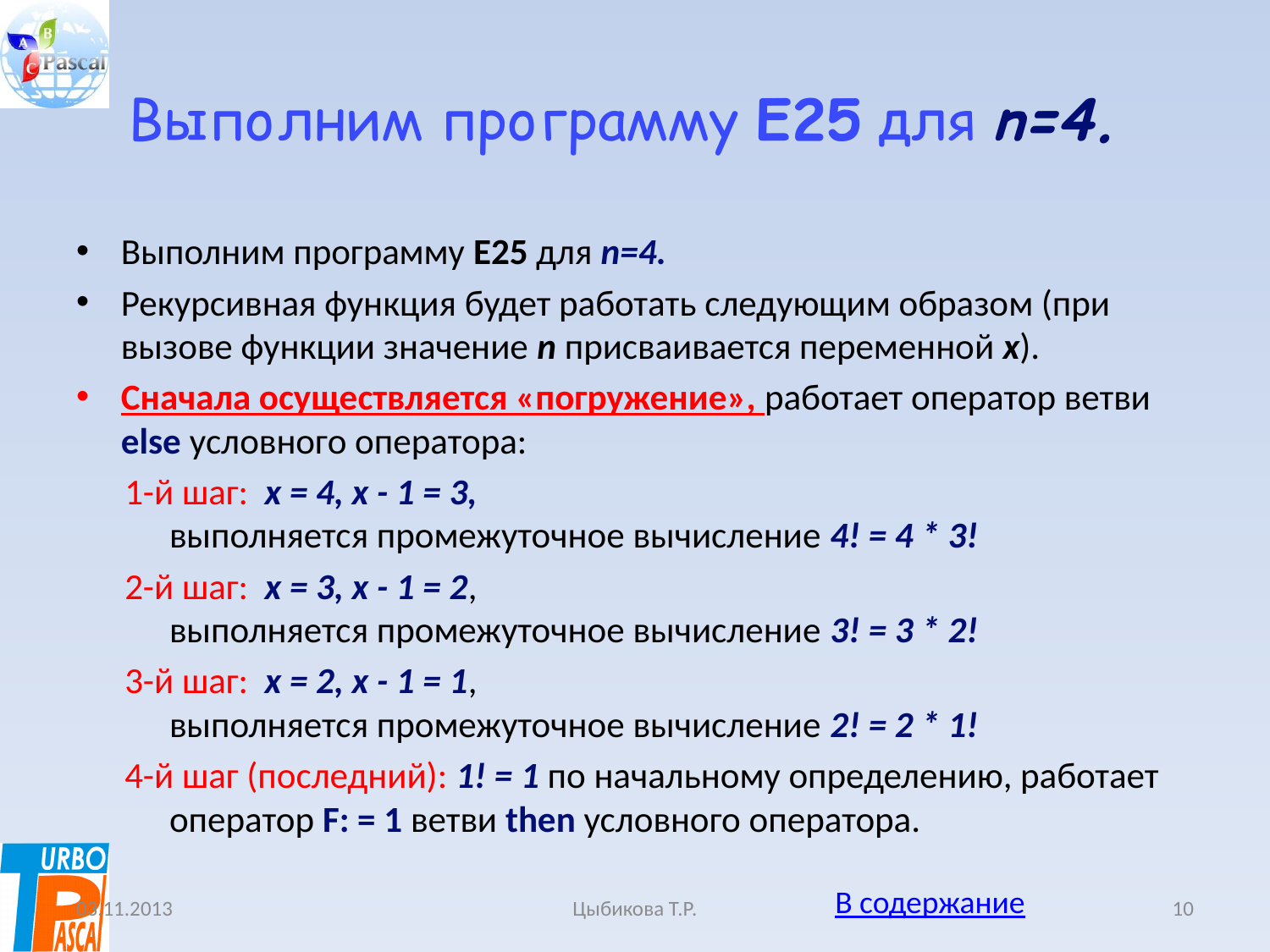

# Выполним программу Е25 для n=4.
Выполним программу Е25 для n=4.
Рекурсивная функция будет работать следующим образом (при вызове функции значение n присваивается переменной x).
Сначала осуществляется «погружение», работает оператор ветви else условного оператора:
1-й шаг:  х = 4, х - 1 = 3,
выполняется промежуточное вычисление 4! = 4 * 3!
2-й шаг:  х = 3, х - 1 = 2,
выполняется промежуточное вычисление 3! = 3 * 2!
3-й шаг:  х = 2, х - 1 = 1,
выполняется промежуточное вычисление 2! = 2 * 1!
4-й шаг (последний): 1! = 1 по начальному определению, работает оператор F: = 1 ветви then условного оператора.

В содержание
03.11.2013
Цыбикова Т.Р.
10